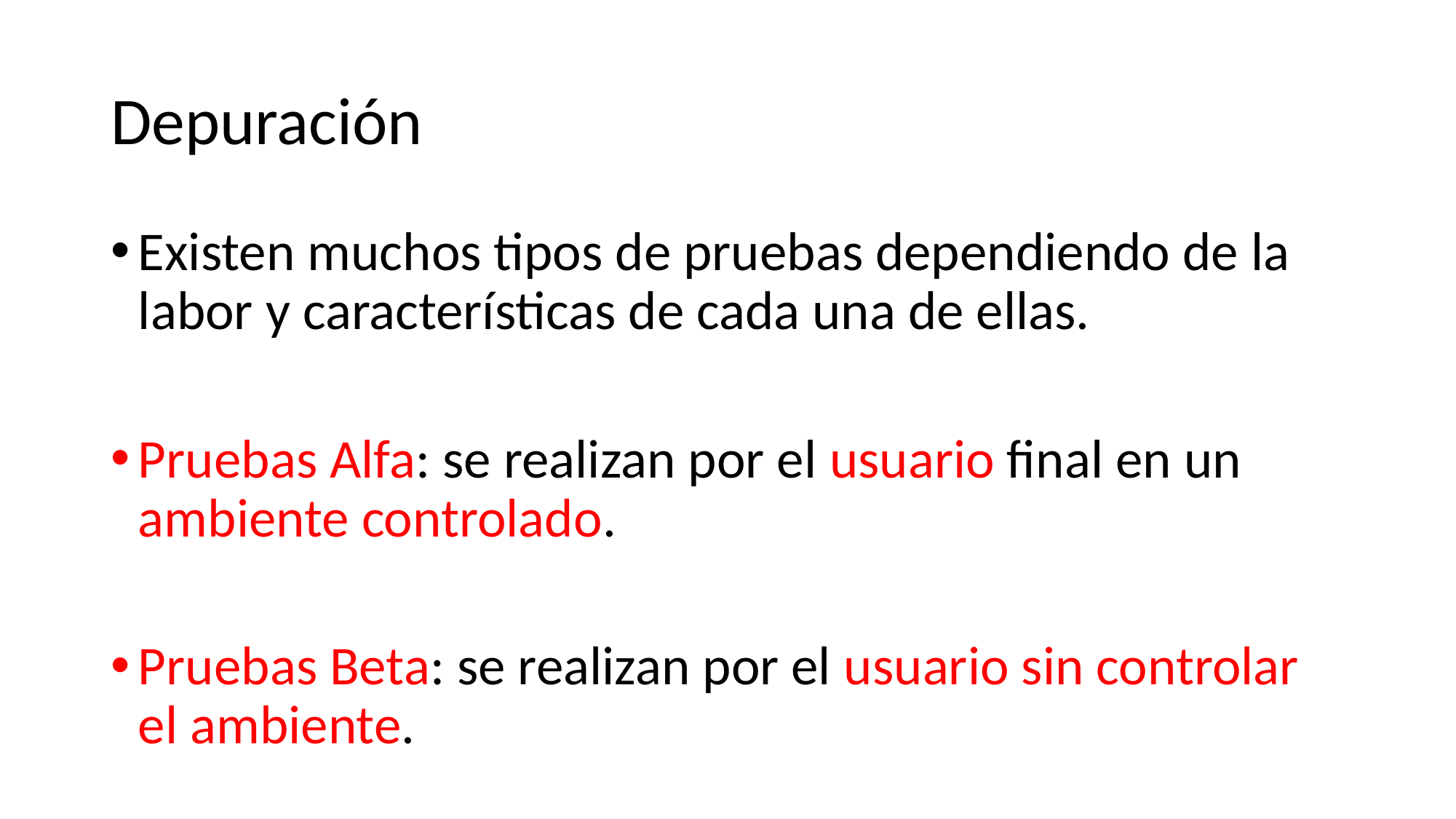

# Depuración
Existen muchos tipos de pruebas dependiendo de la labor y características de cada una de ellas.

Pruebas Alfa: se realizan por el usuario final en un ambiente controlado.

Pruebas Beta: se realizan por el usuario sin controlar el ambiente.